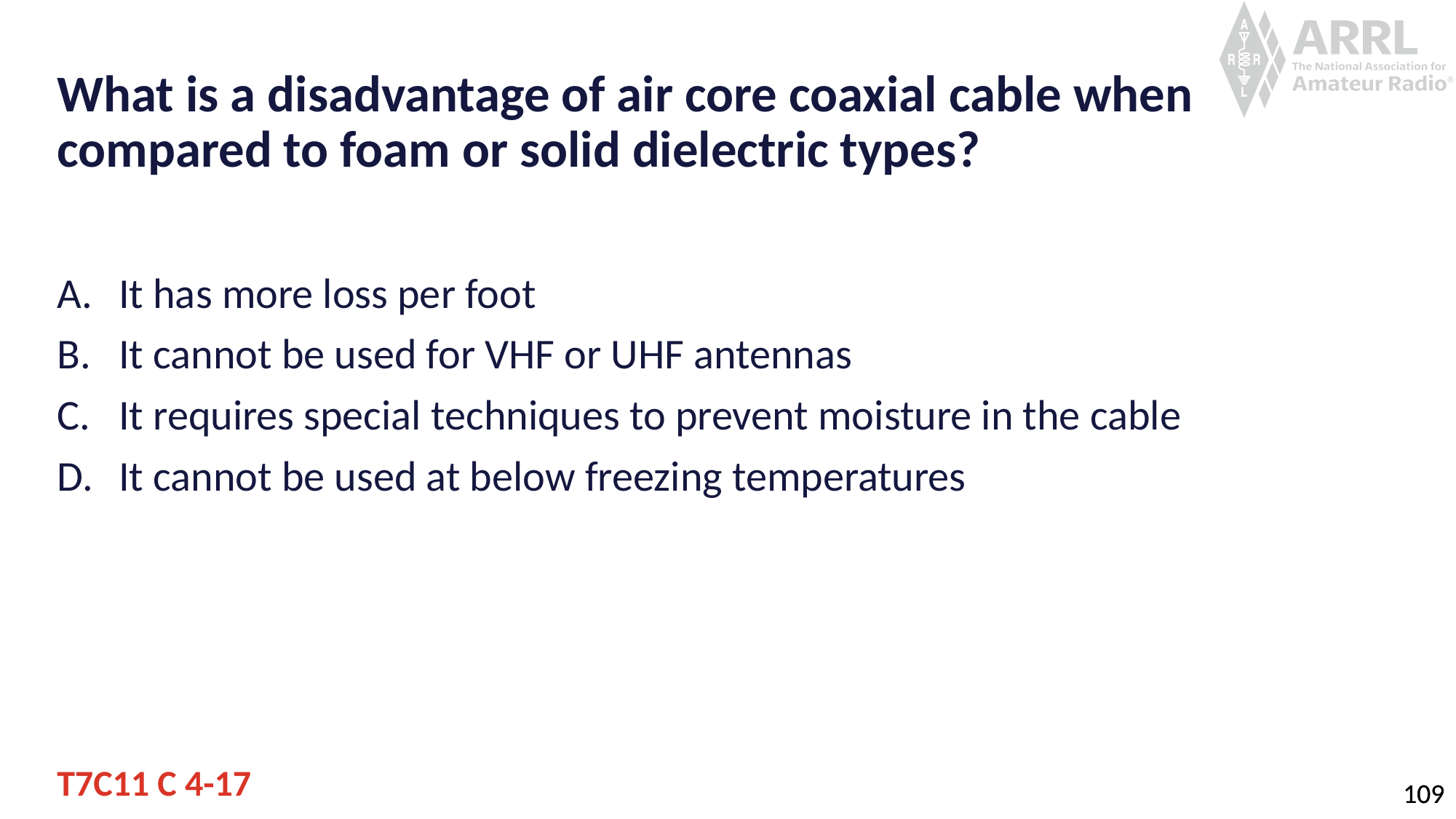

# What is a disadvantage of air core coaxial cable when compared to foam or solid dielectric types?
It has more loss per foot
It cannot be used for VHF or UHF antennas
It requires special techniques to prevent moisture in the cable
It cannot be used at below freezing temperatures
T7C11 C 4-17